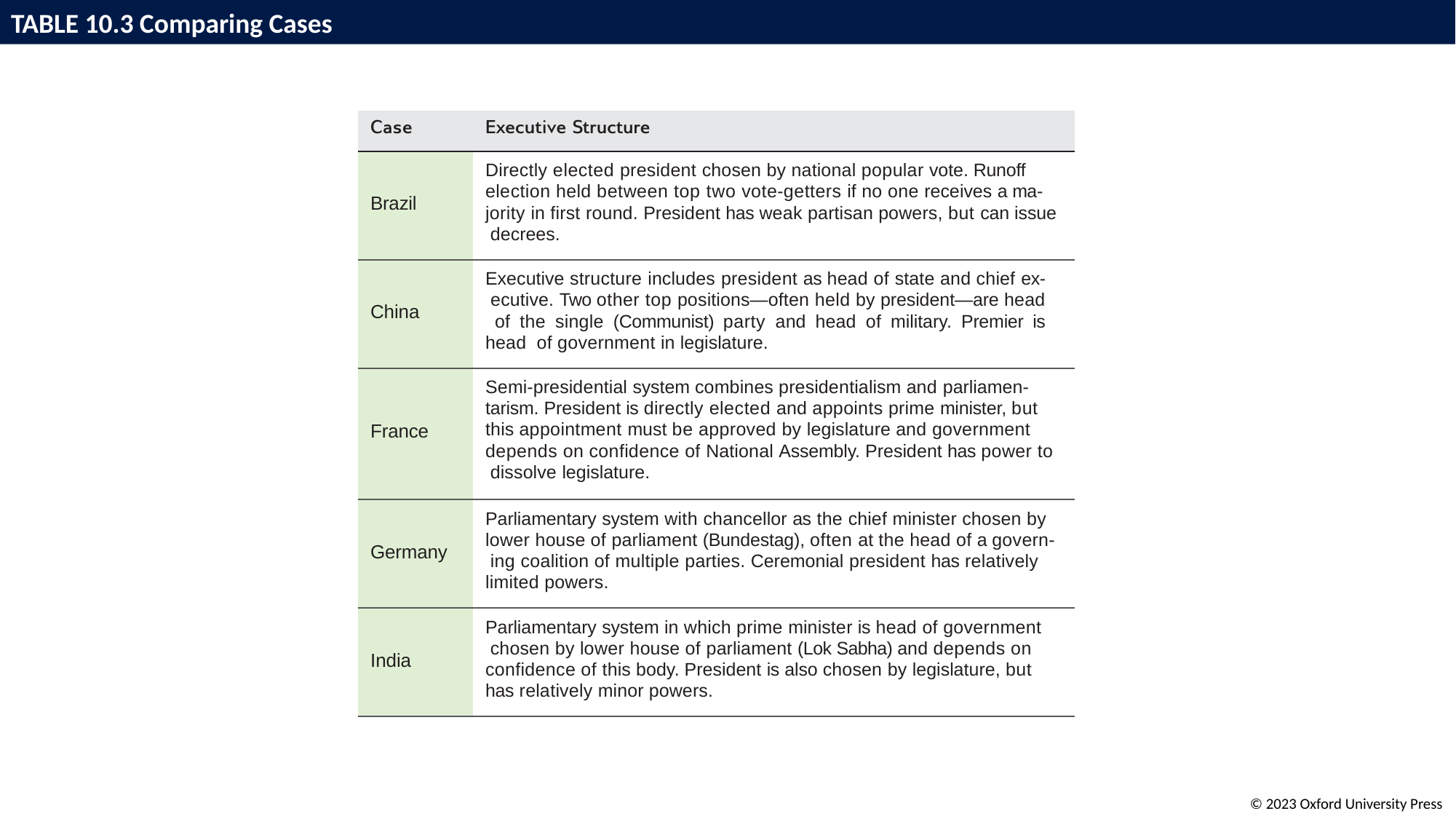

# TABLE 10.3 Comparing Cases
| Case | Executive Structure |
| --- | --- |
| Brazil | Directly elected president chosen by national popular vote. Runoff election held between top two vote-getters if no one receives a ma- jority in first round. President has weak partisan powers, but can issue decrees. |
| China | Executive structure includes president as head of state and chief ex- ecutive. Two other top positions—often held by president—are head of the single (Communist) party and head of military. Premier is head of government in legislature. |
| France | Semi-presidential system combines presidentialism and parliamen- tarism. President is directly elected and appoints prime minister, but this appointment must be approved by legislature and government depends on confidence of National Assembly. President has power to dissolve legislature. |
| Germany | Parliamentary system with chancellor as the chief minister chosen by lower house of parliament (Bundestag), often at the head of a govern- ing coalition of multiple parties. Ceremonial president has relatively limited powers. |
| India | Parliamentary system in which prime minister is head of government chosen by lower house of parliament (Lok Sabha) and depends on confidence of this body. President is also chosen by legislature, but has relatively minor powers. |